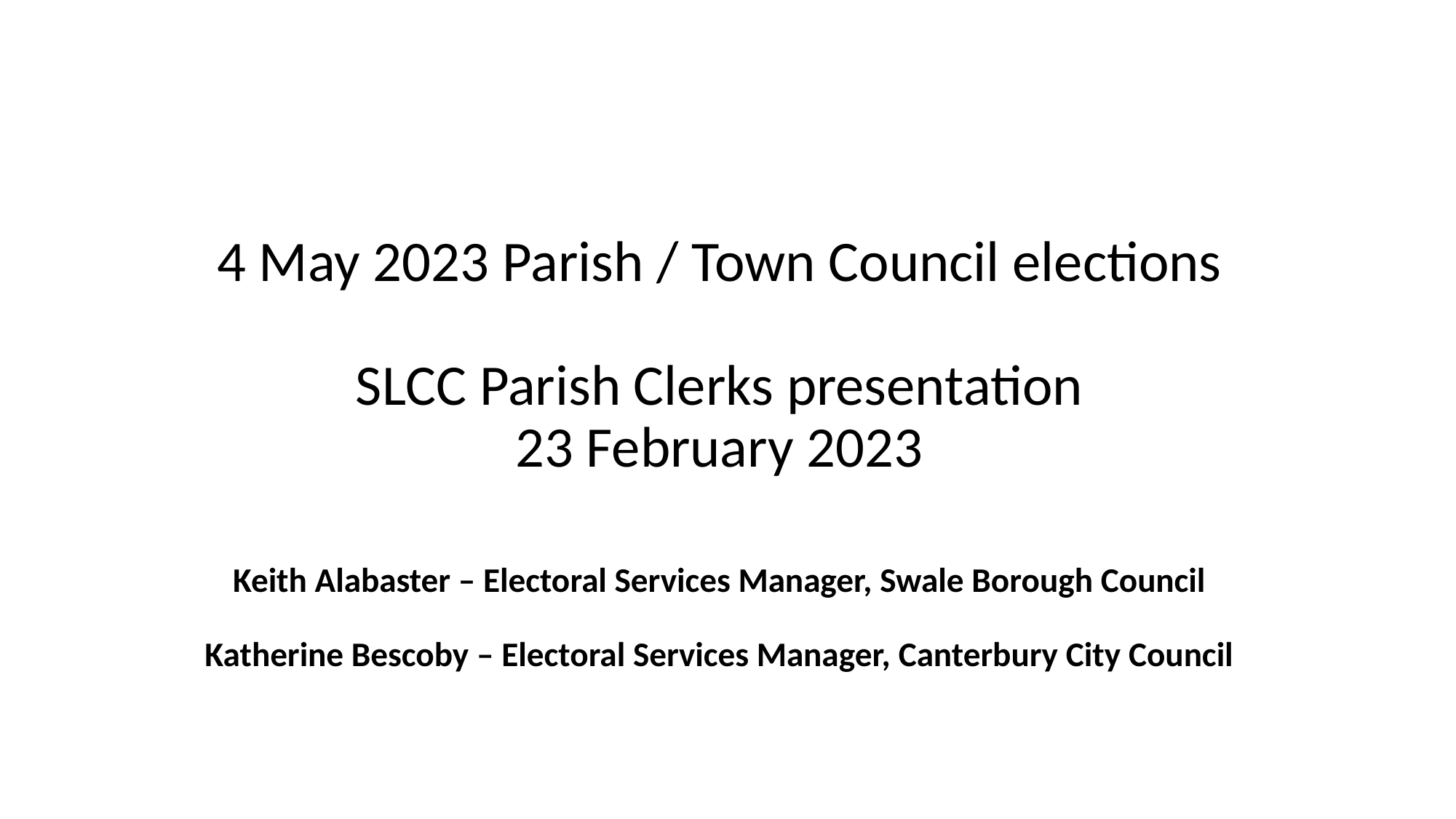

# 4 May 2023 Parish / Town Council elections SLCC Parish Clerks presentation 23 February 2023

Keith Alabaster – Electoral Services Manager, Swale Borough Council
Katherine Bescoby – Electoral Services Manager, Canterbury City Council